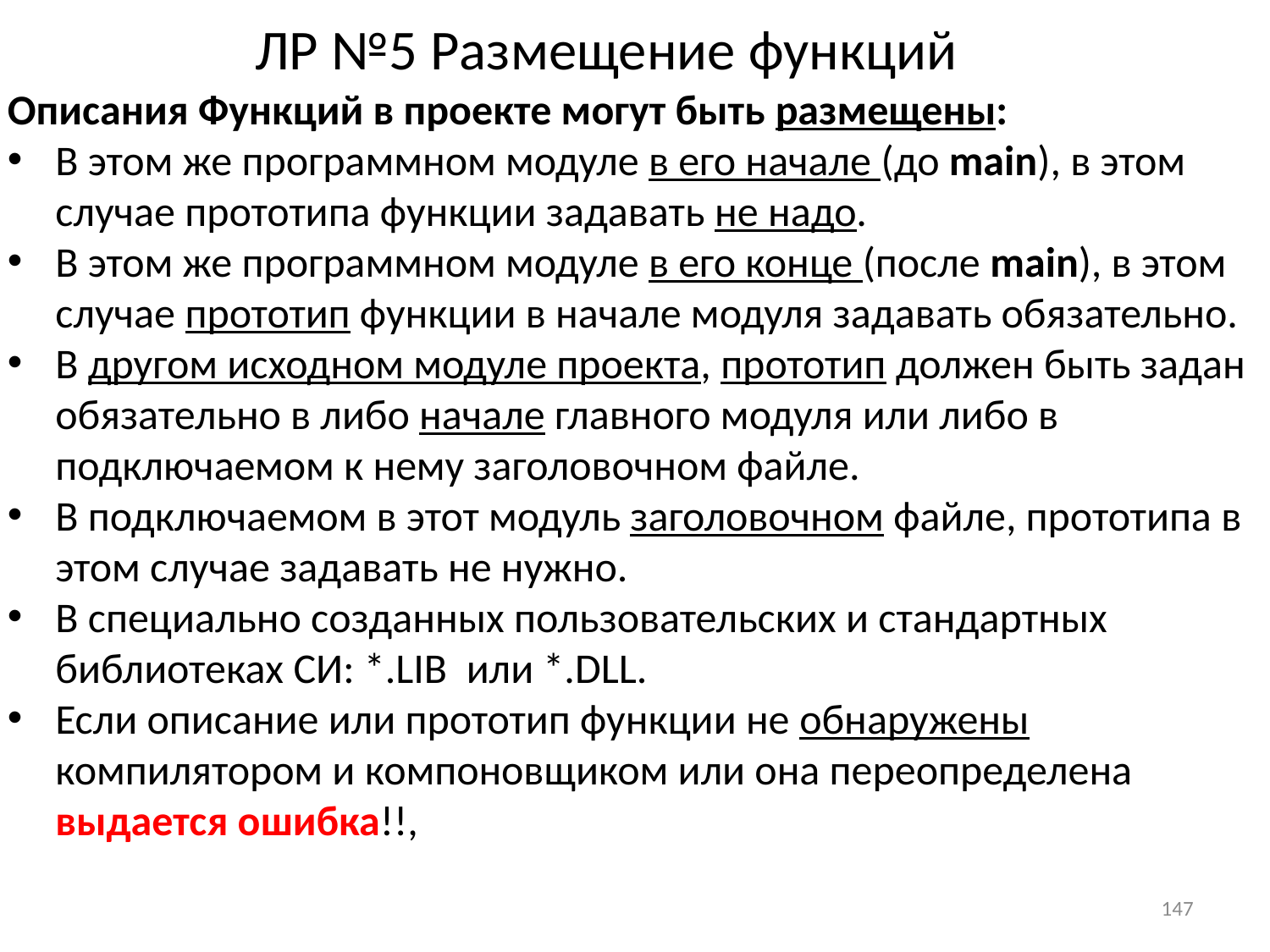

# ЛР №5 Размещение функций
Описания Функций в проекте могут быть размещены:
В этом же программном модуле в его начале (до main), в этом случае прототипа функции задавать не надо.
В этом же программном модуле в его конце (после main), в этом случае прототип функции в начале модуля задавать обязательно.
В другом исходном модуле проекта, прототип должен быть задан обязательно в либо начале главного модуля или либо в подключаемом к нему заголовочном файле.
В подключаемом в этот модуль заголовочном файле, прототипа в этом случае задавать не нужно.
В специально созданных пользовательских и стандартных библиотеках СИ: *.LIB  или *.DLL.
Если описание или прототип функции не обнаружены компилятором и компоновщиком или она переопределена выдается ошибка!!,

147